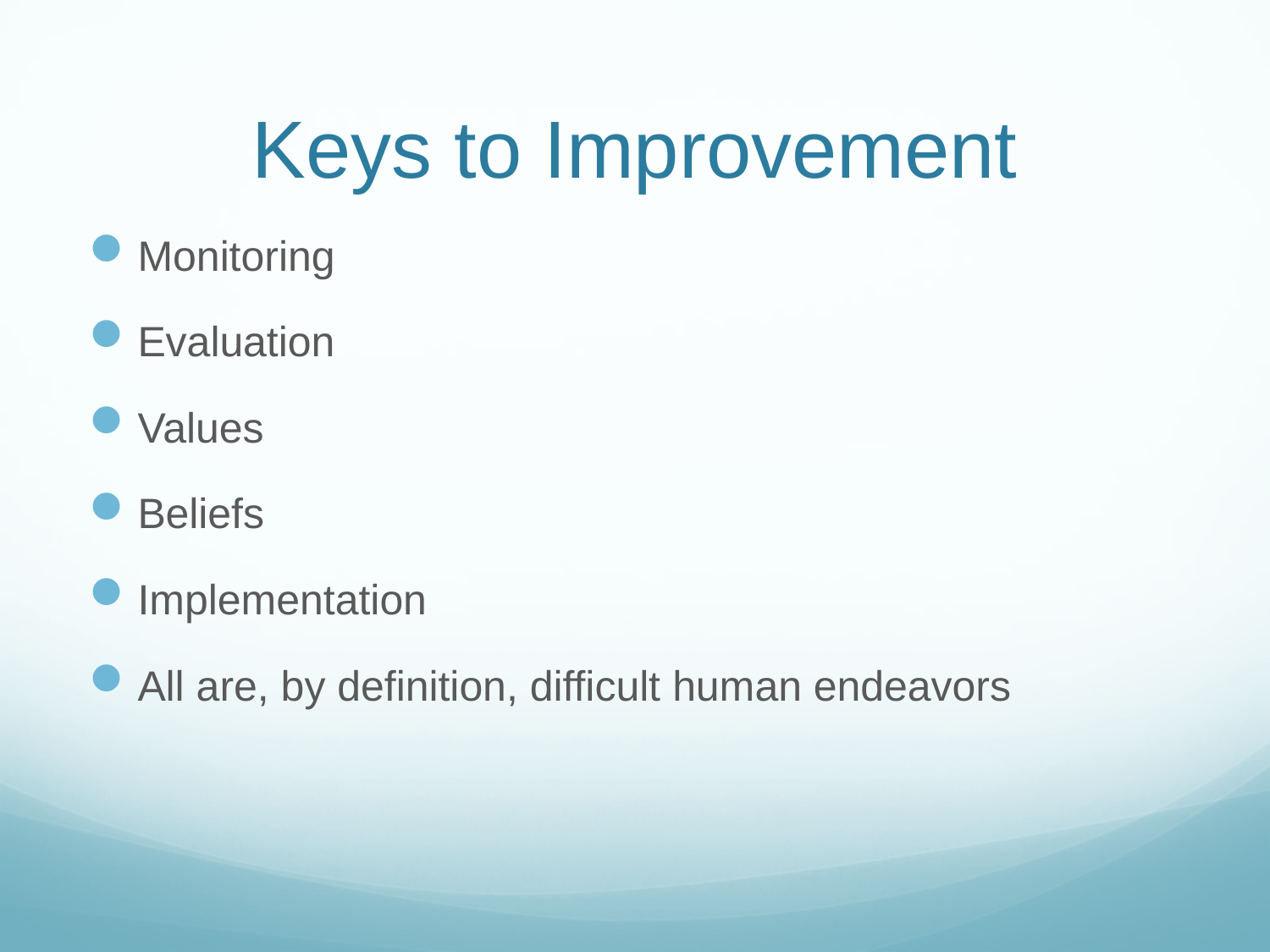

# Keys to Improvement
Monitoring
Evaluation
Values
Beliefs
Implementation
All are, by definition, difficult human endeavors